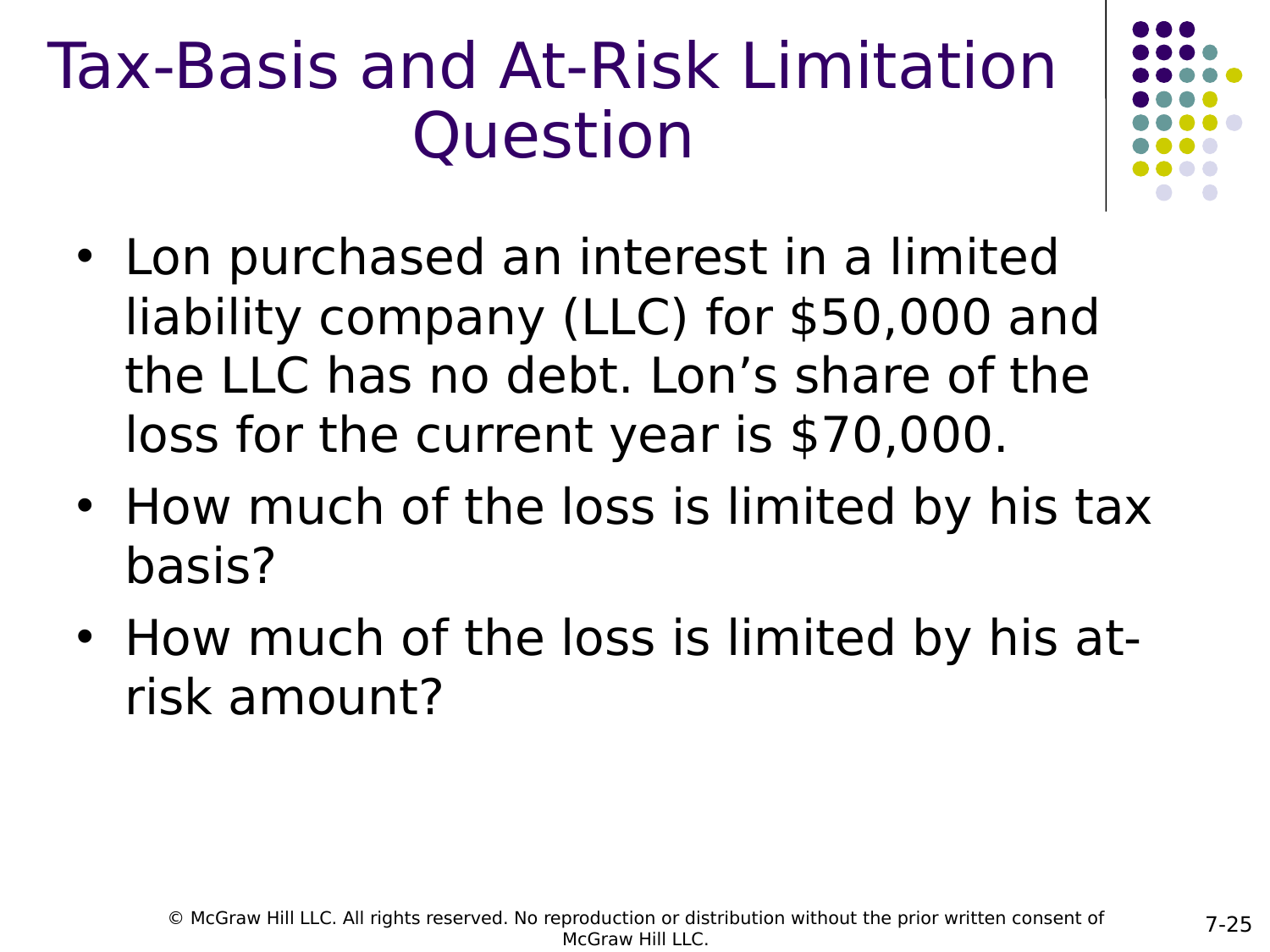

# Tax-Basis and At-Risk Limitation Question
Lon purchased an interest in a limited liability company (LLC) for $50,000 and the LLC has no debt. Lon’s share of the loss for the current year is $70,000.
How much of the loss is limited by his tax basis?
How much of the loss is limited by his at-risk amount?
7-25